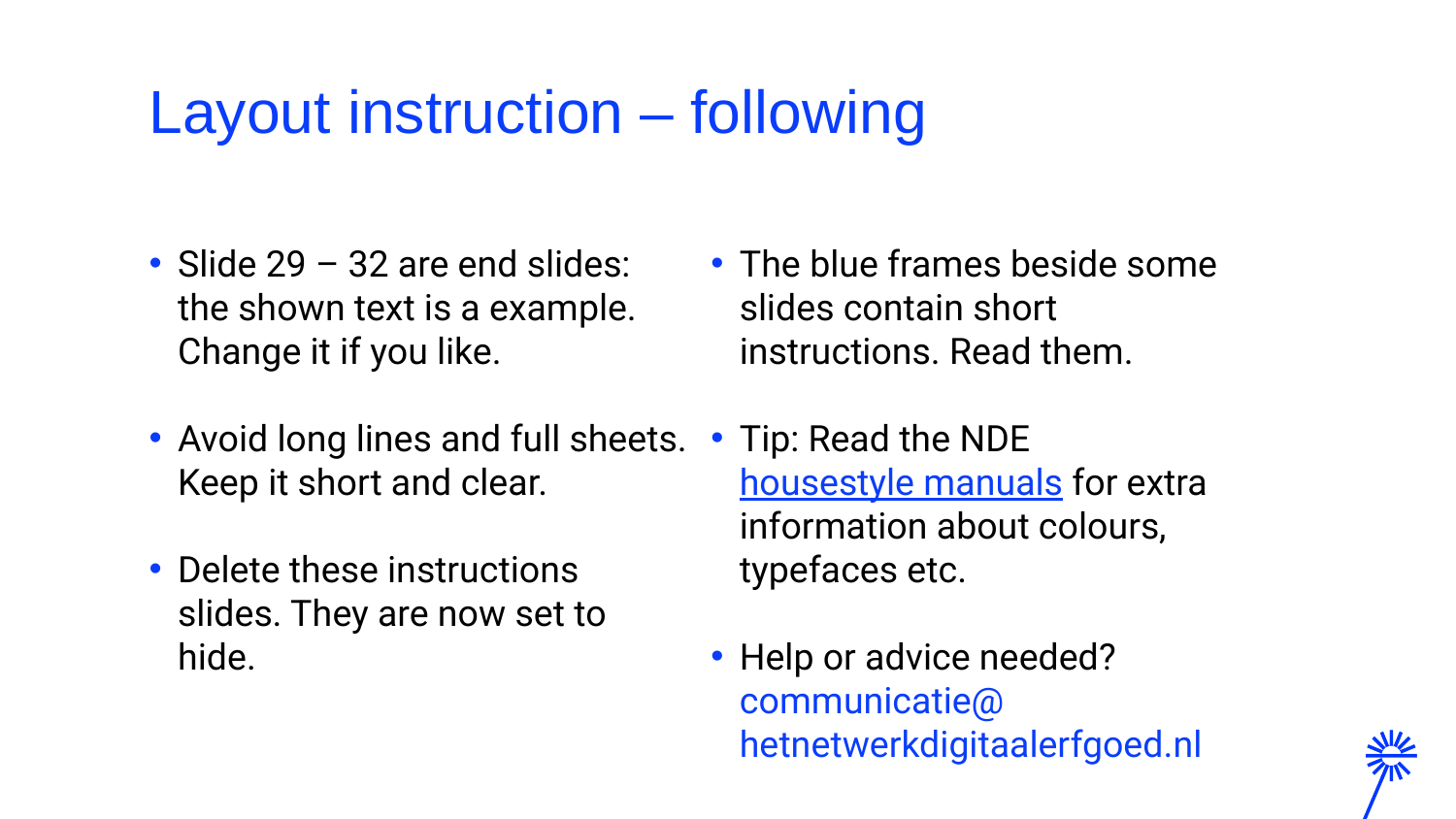

# Layout instruction – following
Slide 29 – 32 are end slides:
the shown text is a example. Change it if you like.

Avoid long lines and full sheets. Keep it short and clear.

Delete these instructions slides. They are now set to hide.

The blue frames beside some slides contain short instructions. Read them.

Tip: Read the NDE housestyle manuals for extra information about colours, typefaces etc.

Help or advice needed? communicatie@
hetnetwerkdigitaalerfgoed.nl